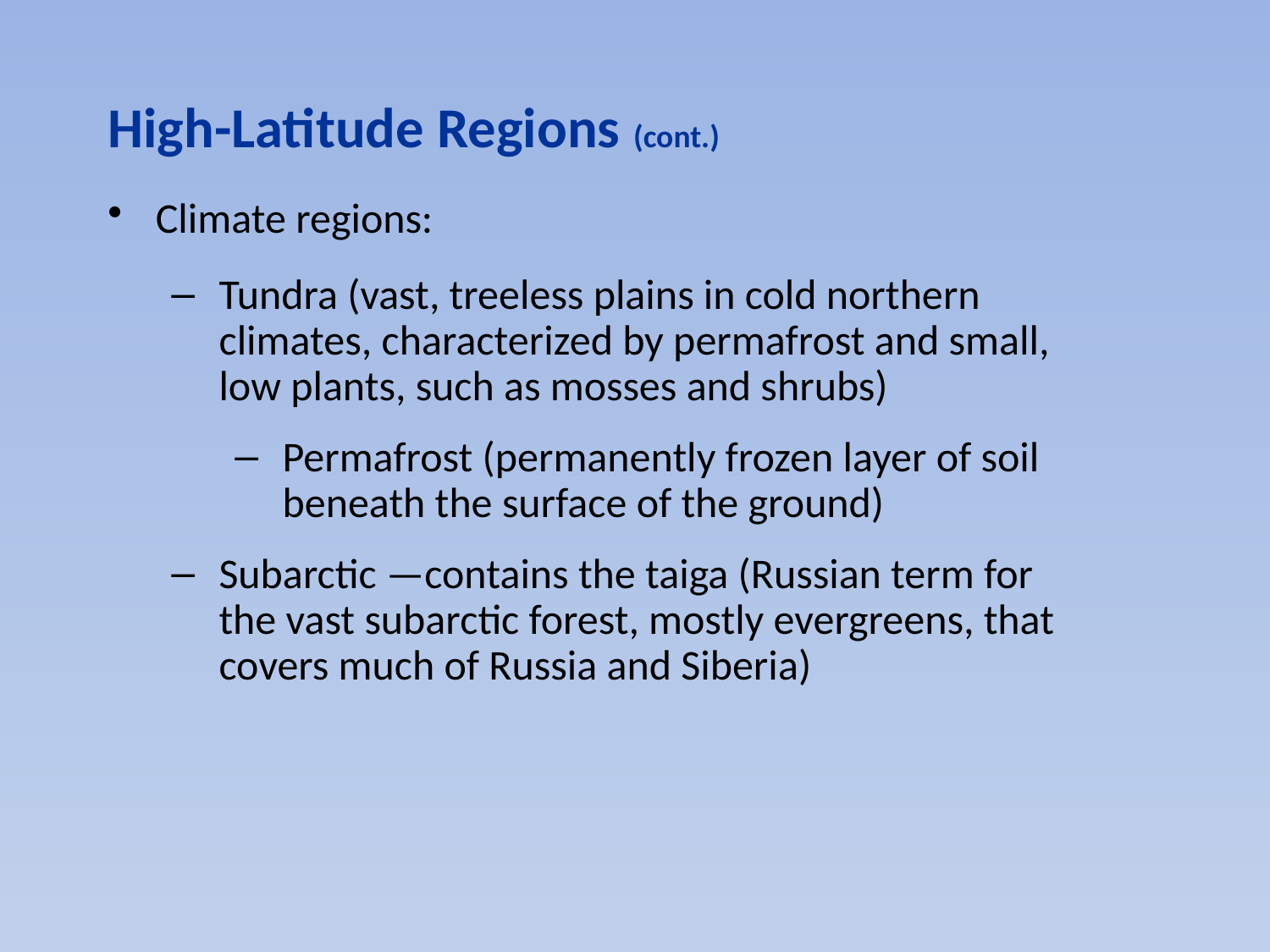

#
High-Latitude Regions (cont.)
Climate regions:
Tundra (vast, treeless plains in cold northern climates, characterized by permafrost and small, low plants, such as mosses and shrubs)
Permafrost (permanently frozen layer of soil beneath the surface of the ground)
Subarctic —contains the taiga (Russian term for the vast subarctic forest, mostly evergreens, that covers much of Russia and Siberia)